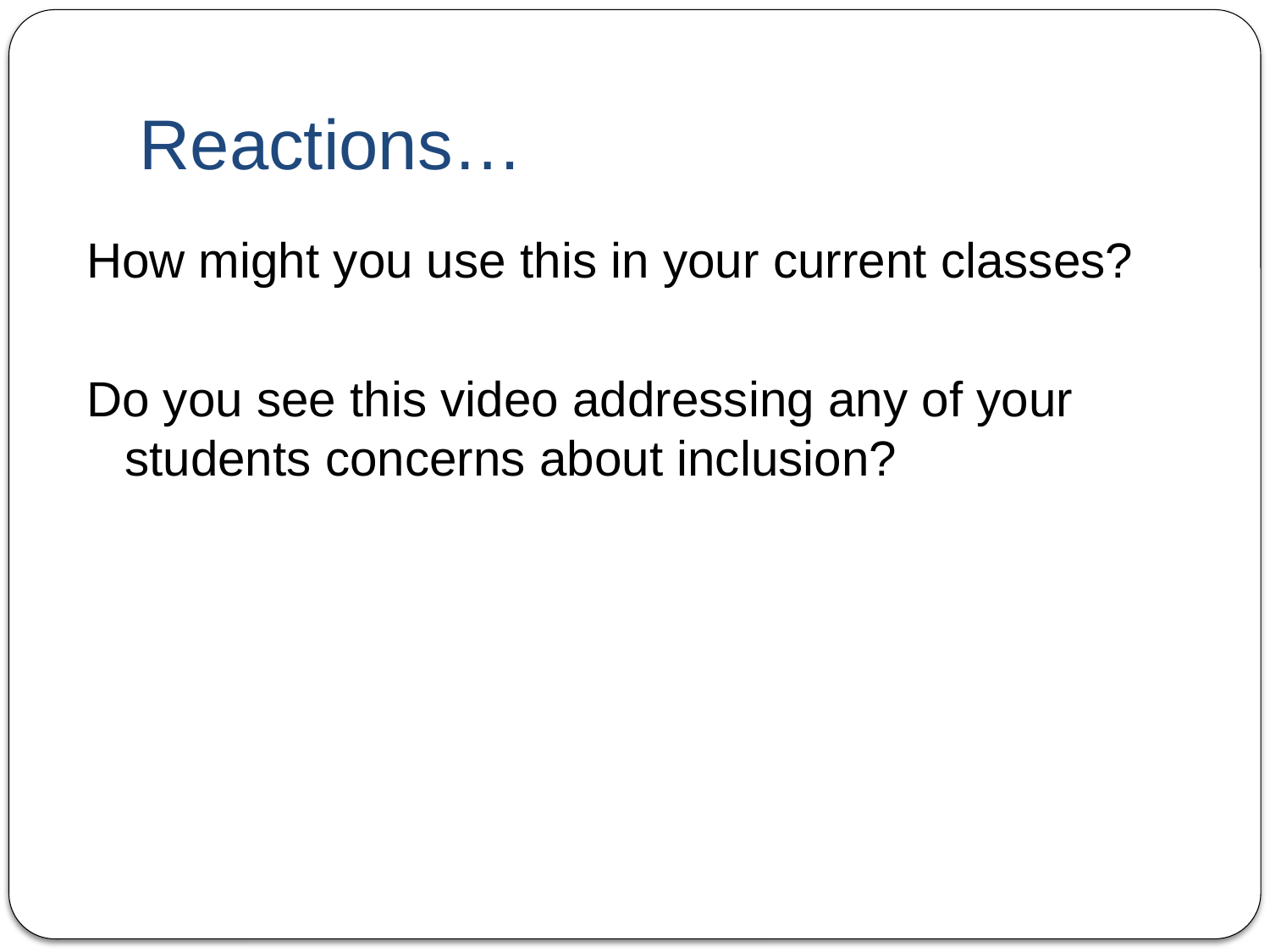

# Reactions…
How might you use this in your current classes?

Do you see this video addressing any of your students concerns about inclusion?